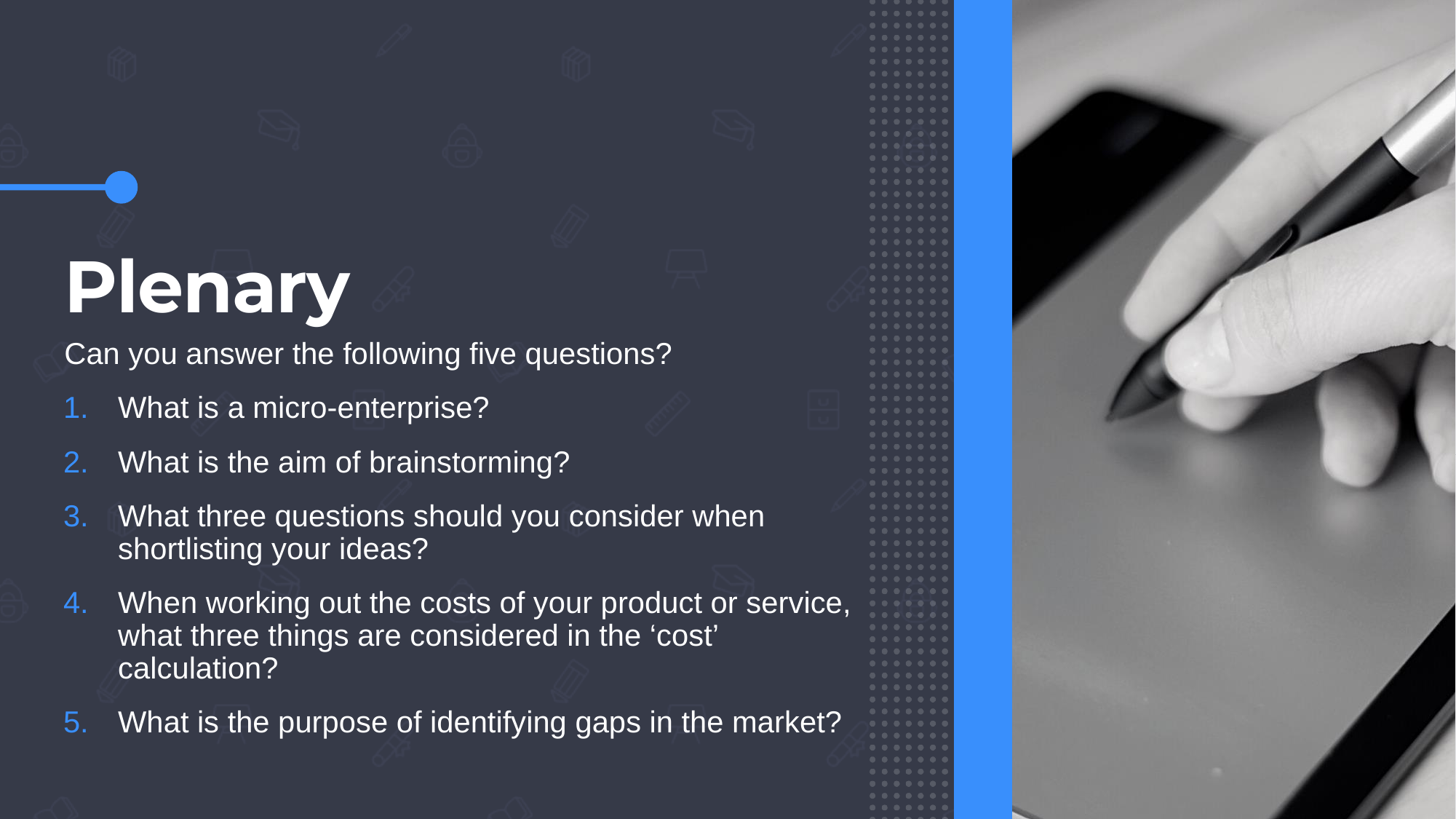

# Plenary
Can you answer the following five questions?
What is a micro-enterprise?
What is the aim of brainstorming?
What three questions should you consider when shortlisting your ideas?
When working out the costs of your product or service, what three things are considered in the ‘cost’ calculation?
What is the purpose of identifying gaps in the market?